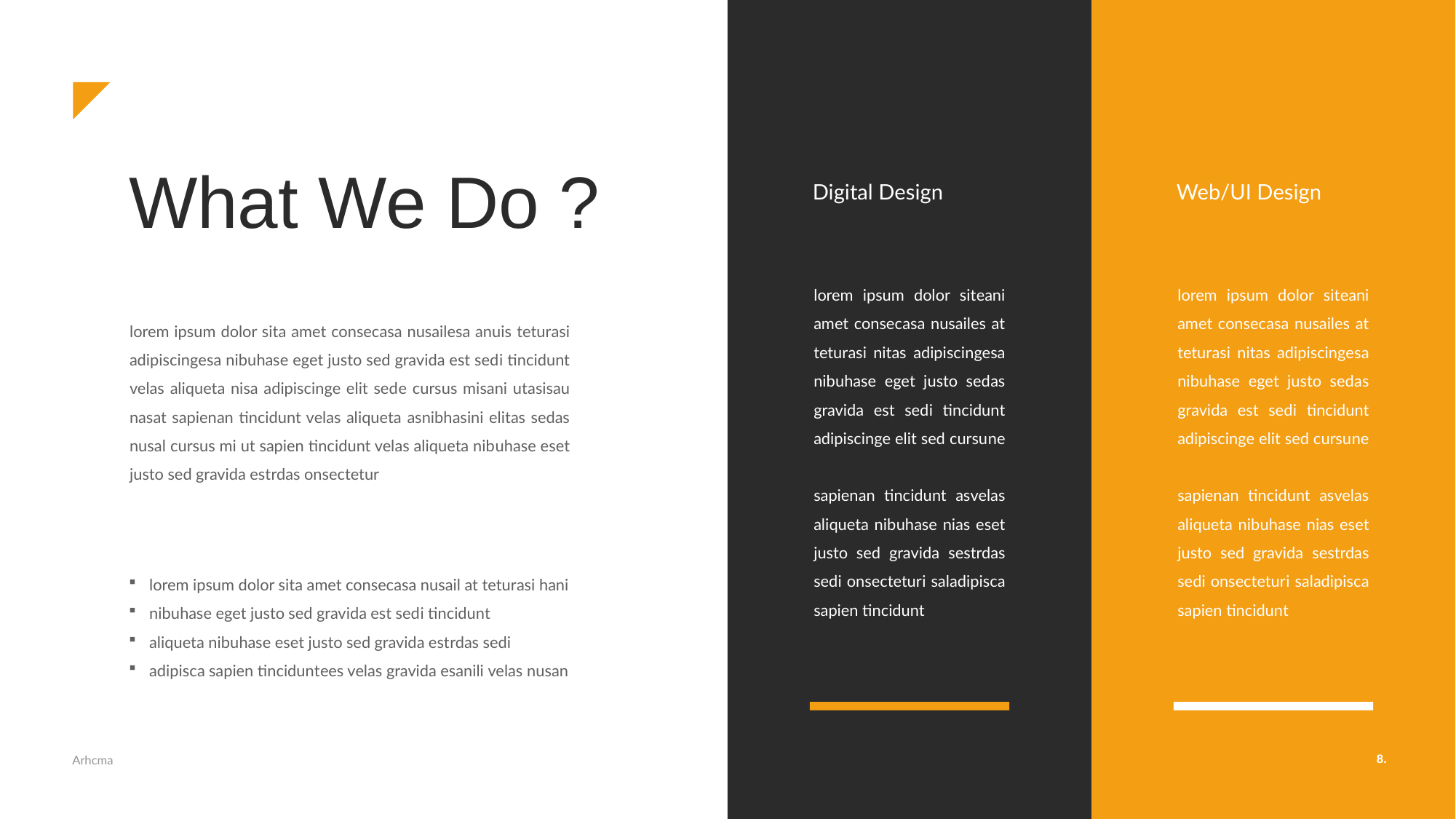

What We Do ?
Digital Design
Web/UI Design
lorem ipsum dolor siteani amet consecasa nusailes at teturasi nitas adipiscingesa nibuhase eget justo sedas gravida est sedi tincidunt adipiscinge elit sed cursune

sapienan tincidunt asvelas aliqueta nibuhase nias eset justo sed gravida sestrdas sedi onsecteturi saladipisca sapien tincidunt
lorem ipsum dolor siteani amet consecasa nusailes at teturasi nitas adipiscingesa nibuhase eget justo sedas gravida est sedi tincidunt adipiscinge elit sed cursune

sapienan tincidunt asvelas aliqueta nibuhase nias eset justo sed gravida sestrdas sedi onsecteturi saladipisca sapien tincidunt
lorem ipsum dolor sita amet consecasa nusailesa anuis teturasi adipiscingesa nibuhase eget justo sed gravida est sedi tincidunt velas aliqueta nisa adipiscinge elit sede cursus misani utasisau nasat sapienan tincidunt velas aliqueta asnibhasini elitas sedas nusal cursus mi ut sapien tincidunt velas aliqueta nibuhase eset justo sed gravida estrdas onsectetur
lorem ipsum dolor sita amet consecasa nusail at teturasi hani
nibuhase eget justo sed gravida est sedi tincidunt
aliqueta nibuhase eset justo sed gravida estrdas sedi
adipisca sapien tinciduntees velas gravida esanili velas nusan

8.
Arhcma